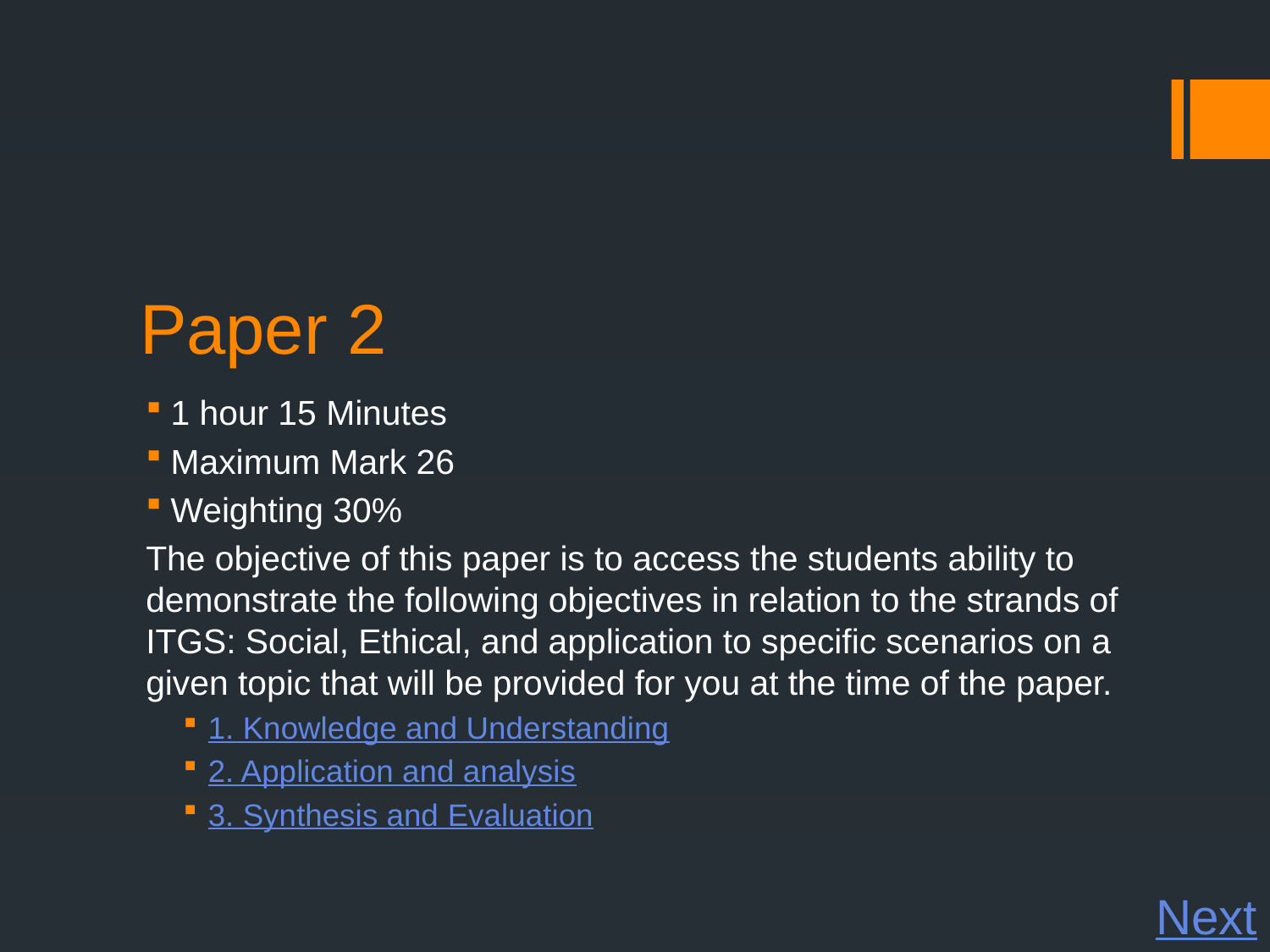

# Paper 2
1 hour 15 Minutes
Maximum Mark 26
Weighting 30%
The objective of this paper is to access the students ability to demonstrate the following objectives in relation to the strands of ITGS: Social, Ethical, and application to specific scenarios on a given topic that will be provided for you at the time of the paper.
1. Knowledge and Understanding
2. Application and analysis
3. Synthesis and Evaluation

Next